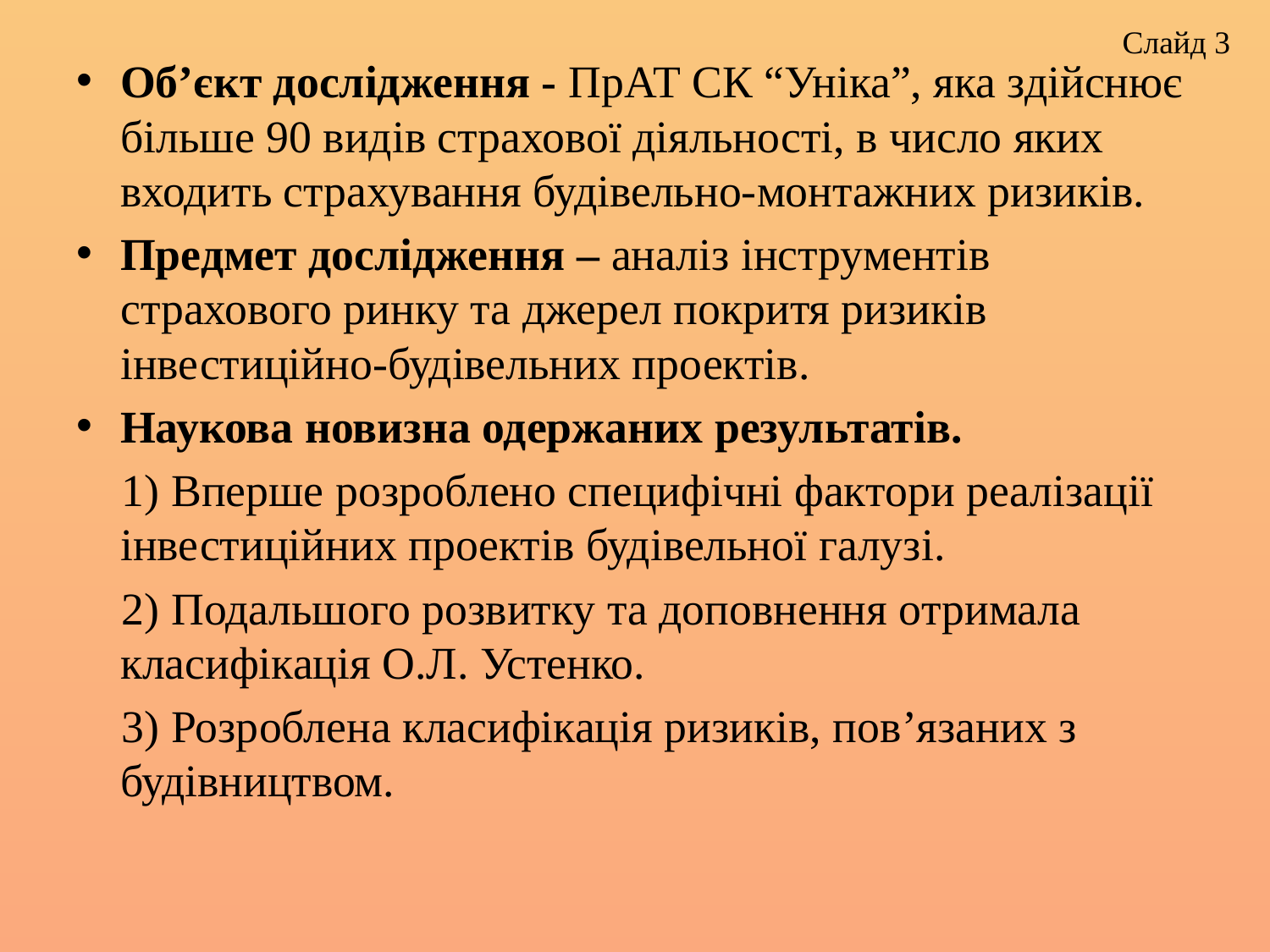

Слайд 3
Об’єкт дослідження - ПрАТ СК “Уніка”, яка здійснює більше 90 видів страхової діяльності, в число яких входить страхування будівельно-монтажних ризиків.
Предмет дослідження – аналіз інструментів страхового ринку та джерел покритя ризиків інвестиційно-будівельних проектів.
Наукова новизна одержаних результатів.
    1) Вперше розроблено специфічні фактори реалізації інвестиційних проектів будівельної галузі.
    2) Подальшого розвитку та доповнення отримала класифікація О.Л. Устенко.
    3) Розроблена класифікація ризиків, пов’язаних з будівництвом.